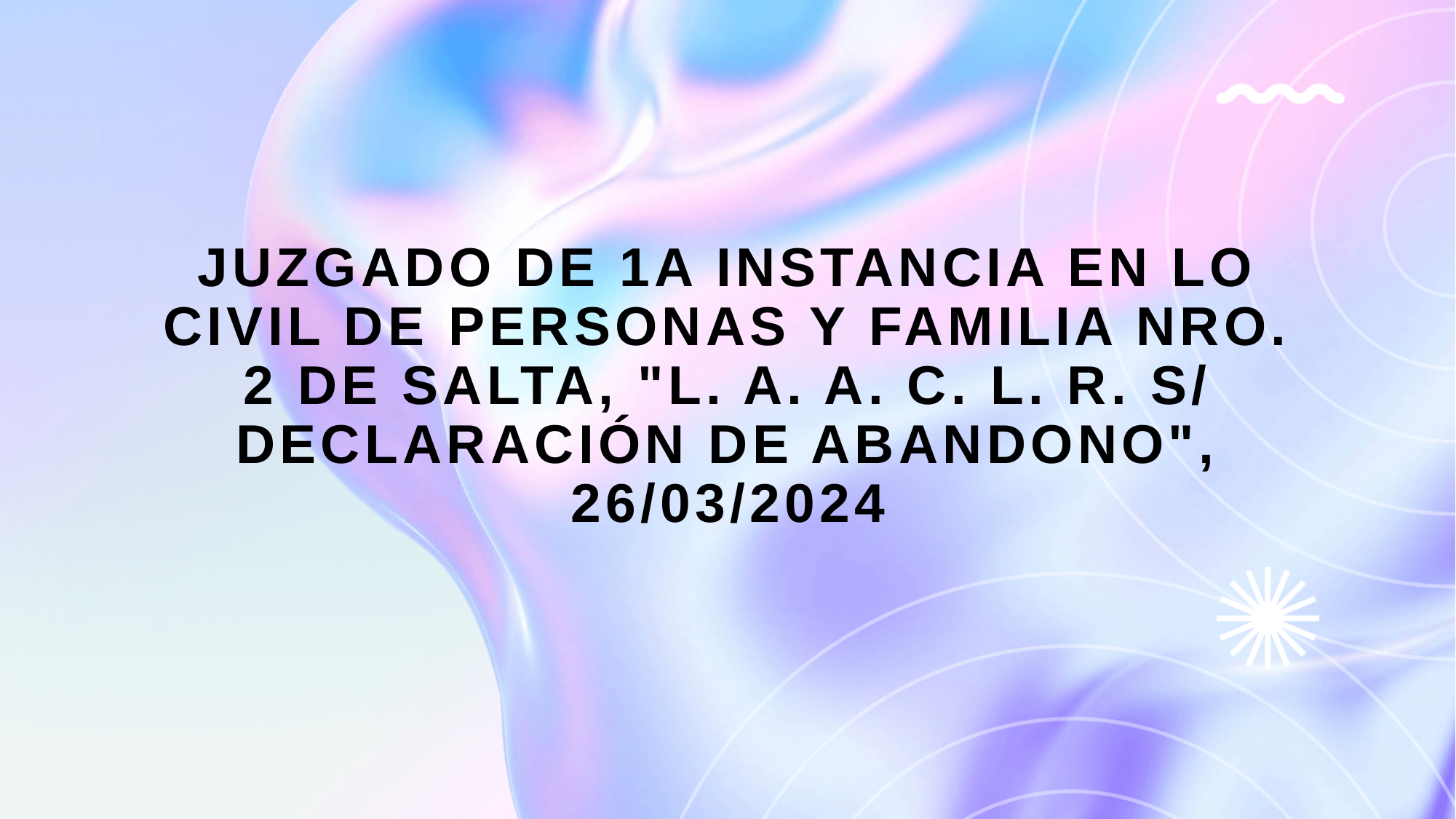

# Juzgado de 1a Instancia en lo Civil de Personas y Familia Nro. 2 de Salta, "L. A. A. c. L. R. s/ declaración de abandono", 26/03/2024